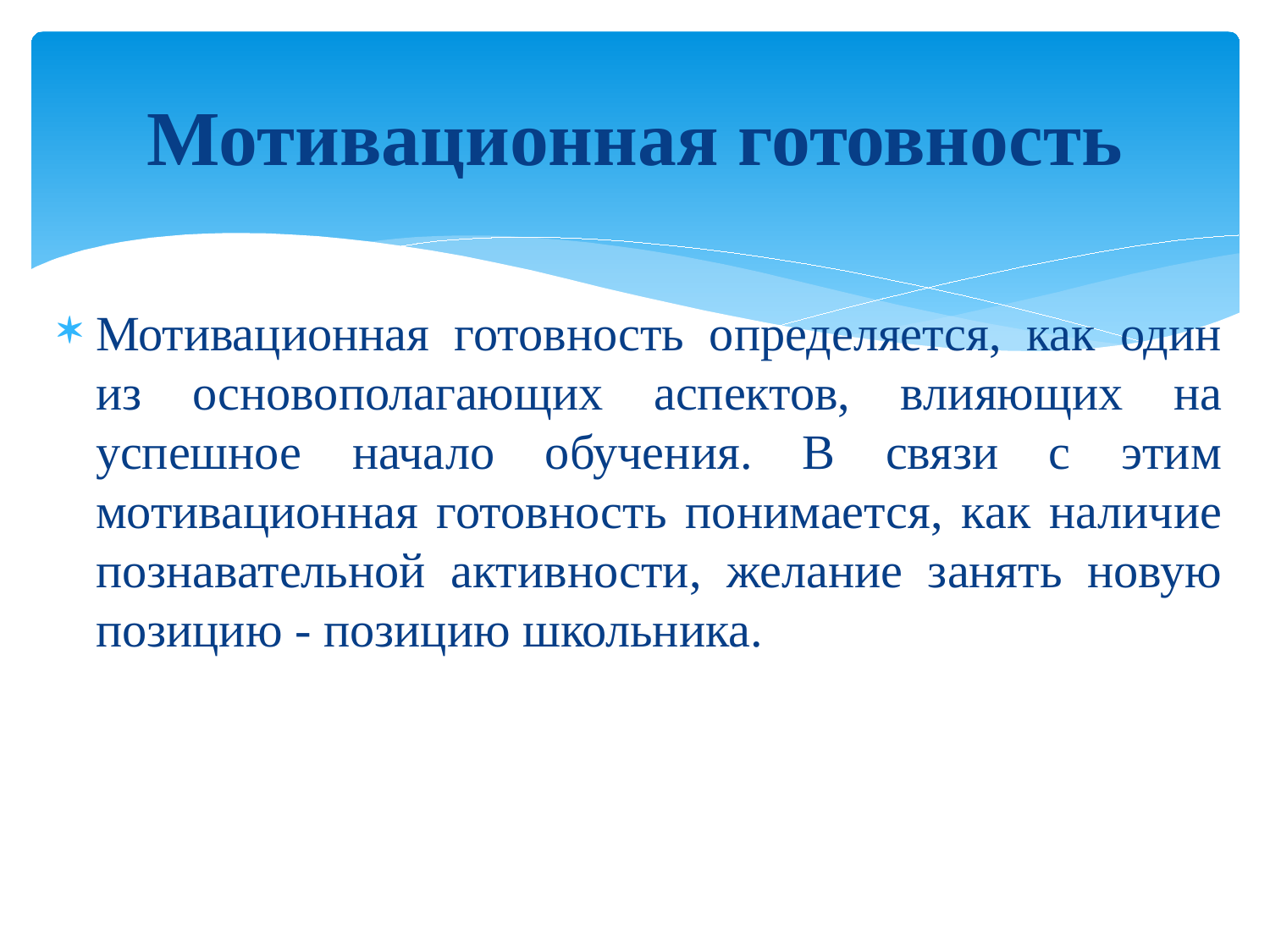

# Мотивационная готовность

Мотивационная готовность определяется, как один из основополагающих аспектов, влияющих на успешное начало обучения. В связи с этим мотивационная готовность понимается, как наличие познавательной активности, желание занять новую позицию - позицию школьника.